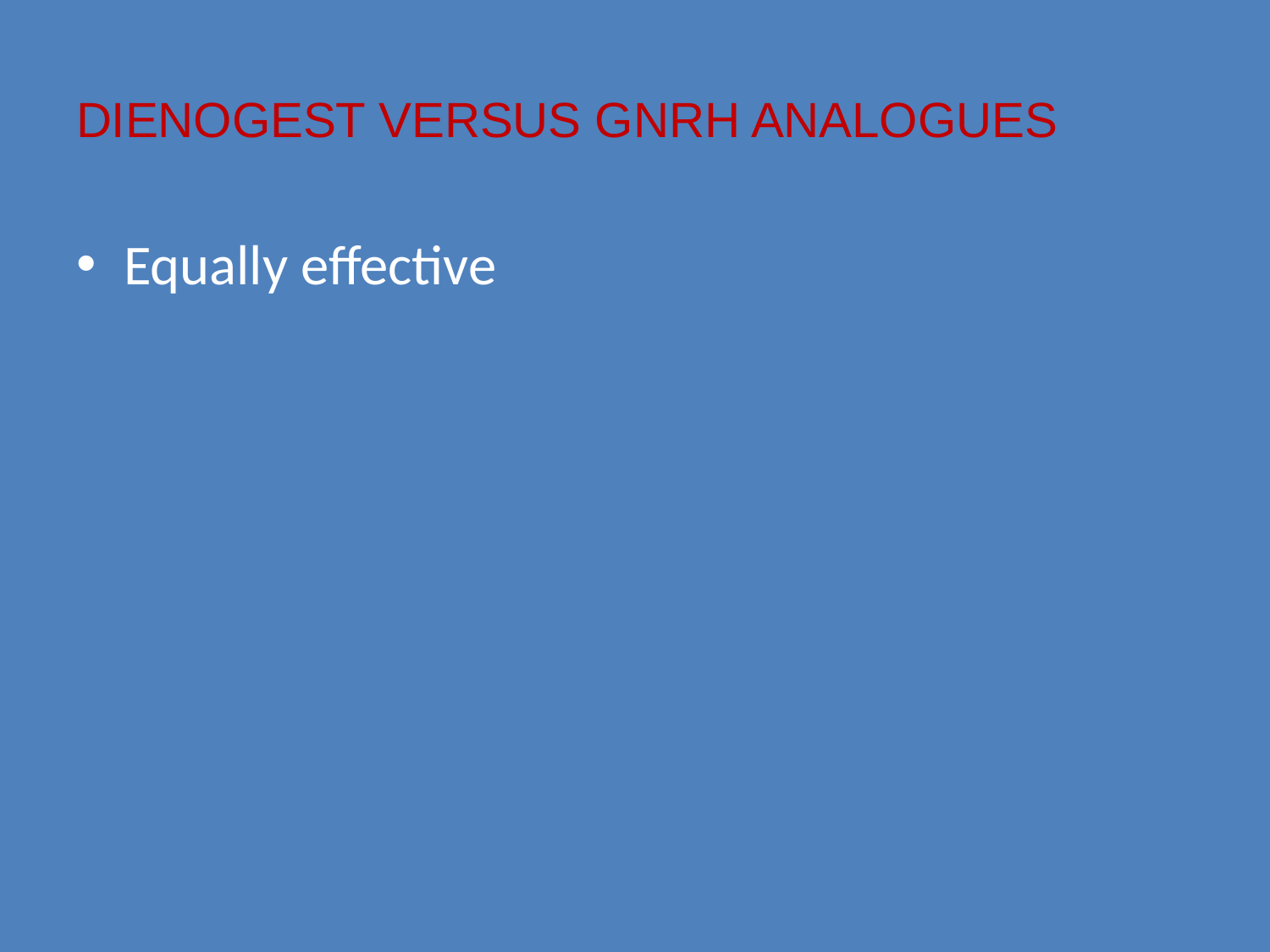

# DIENOGEST VERSUS GNRH ANALOGUES
Equally effective